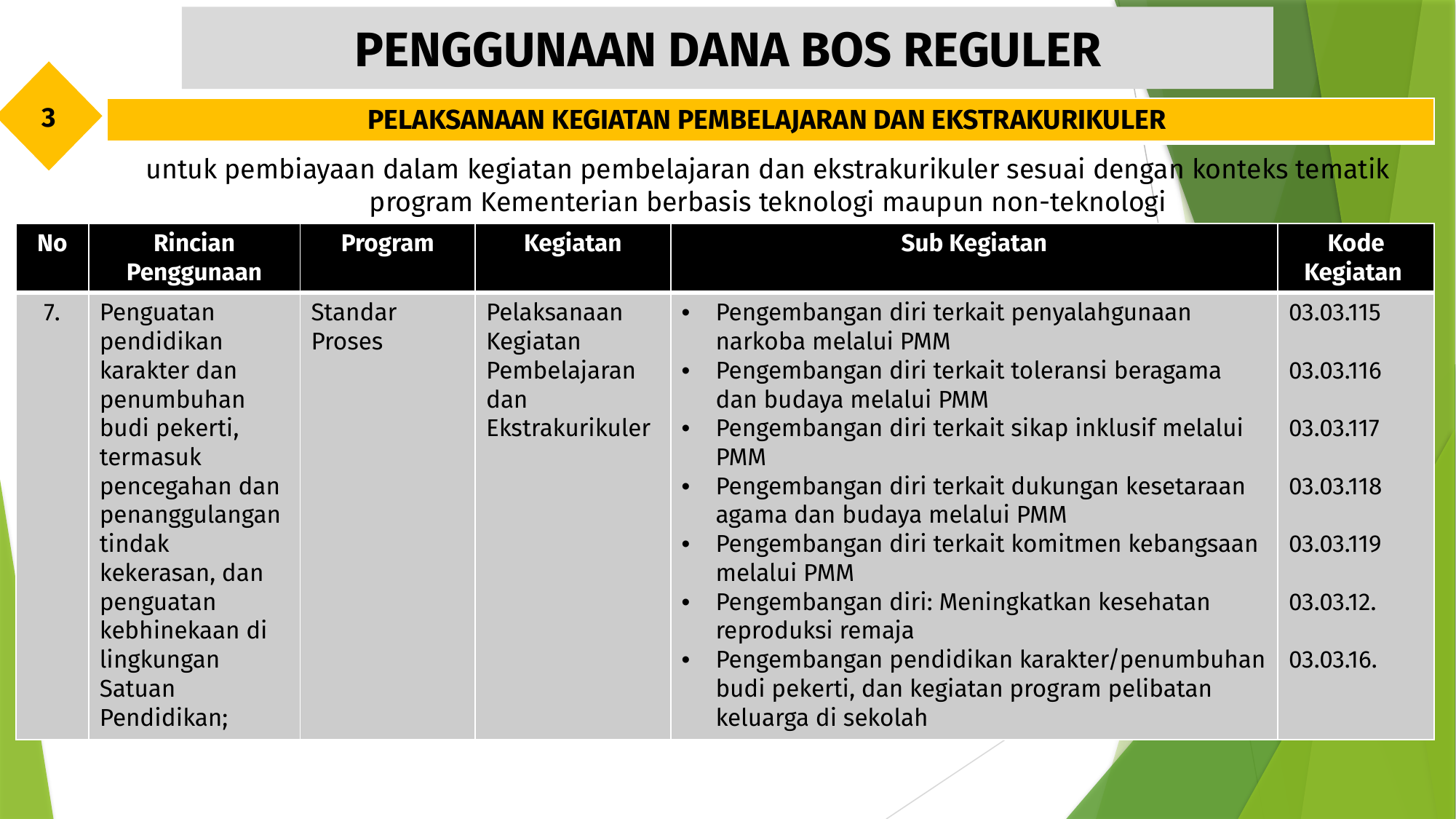

PENGGUNAAN DANA BOS REGULER
3
| PELAKSANAAN KEGIATAN PEMBELAJARAN DAN EKSTRAKURIKULER |
| --- |
untuk pembiayaan dalam kegiatan pembelajaran dan ekstrakurikuler sesuai dengan konteks tematik program Kementerian berbasis teknologi maupun non-teknologi
| No | Rincian Penggunaan | Program | Kegiatan | Sub Kegiatan | Kode Kegiatan |
| --- | --- | --- | --- | --- | --- |
| 7. | Penguatan pendidikan karakter dan penumbuhan budi pekerti, termasuk pencegahan dan penanggulangan tindak kekerasan, dan penguatan kebhinekaan di lingkungan Satuan Pendidikan; | Standar Proses | Pelaksanaan Kegiatan Pembelajaran dan Ekstrakurikuler | Pengembangan diri terkait penyalahgunaan narkoba melalui PMM Pengembangan diri terkait toleransi beragama dan budaya melalui PMM Pengembangan diri terkait sikap inklusif melalui PMM Pengembangan diri terkait dukungan kesetaraan agama dan budaya melalui PMM Pengembangan diri terkait komitmen kebangsaan melalui PMM Pengembangan diri: Meningkatkan kesehatan reproduksi remaja Pengembangan pendidikan karakter/penumbuhan budi pekerti, dan kegiatan program pelibatan keluarga di sekolah | 03.03.115 03.03.116 03.03.117 03.03.118 03.03.119 03.03.12. 03.03.16. |